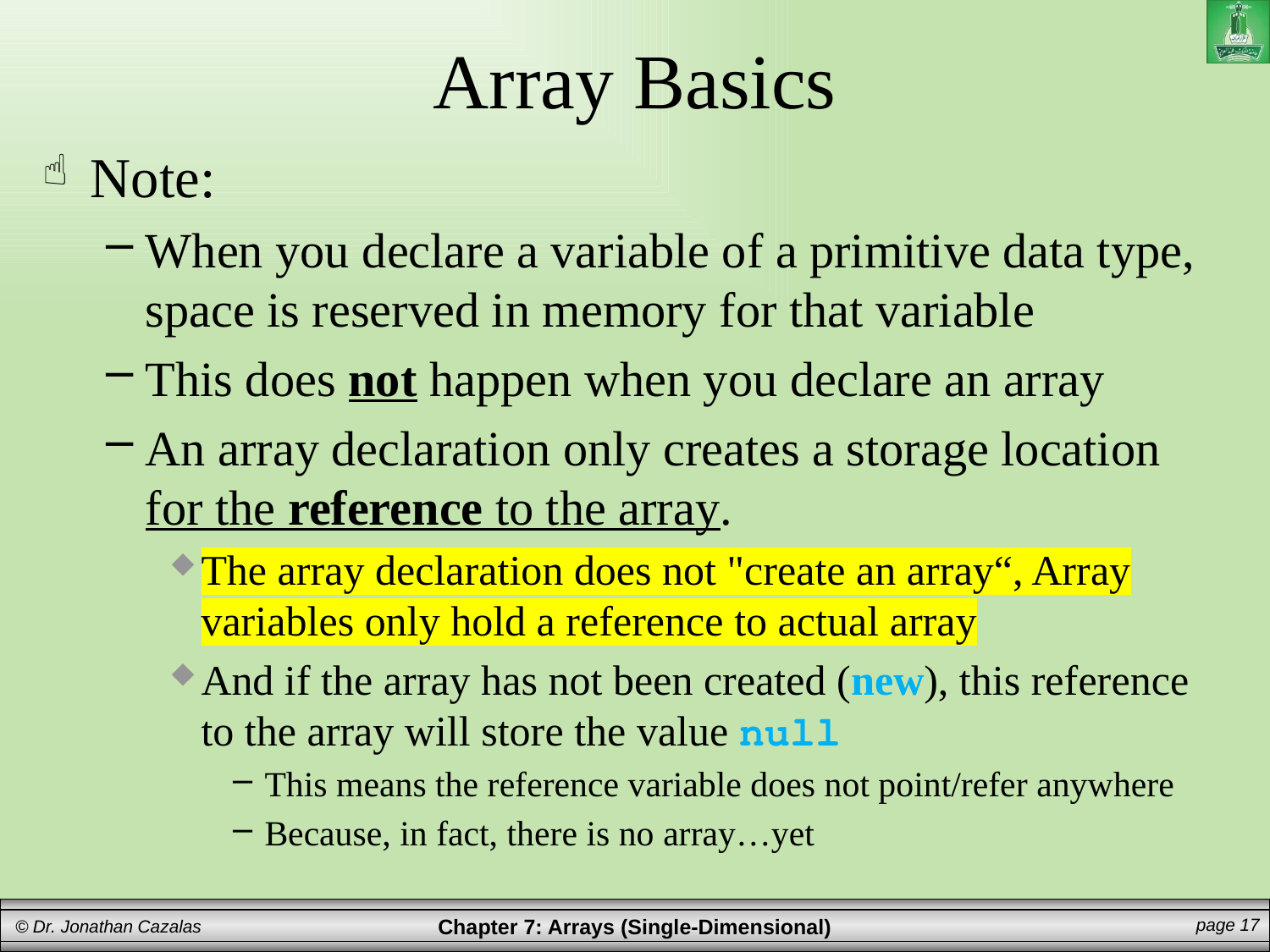

# Array Basics
Note:
When you declare a variable of a primitive data type, space is reserved in memory for that variable
This does not happen when you declare an array
An array declaration only creates a storage location for the reference to the array.
The array declaration does not "create an array“, Array variables only hold a reference to actual array
And if the array has not been created (new), this reference to the array will store the value null
This means the reference variable does not point/refer anywhere
Because, in fact, there is no array…yet